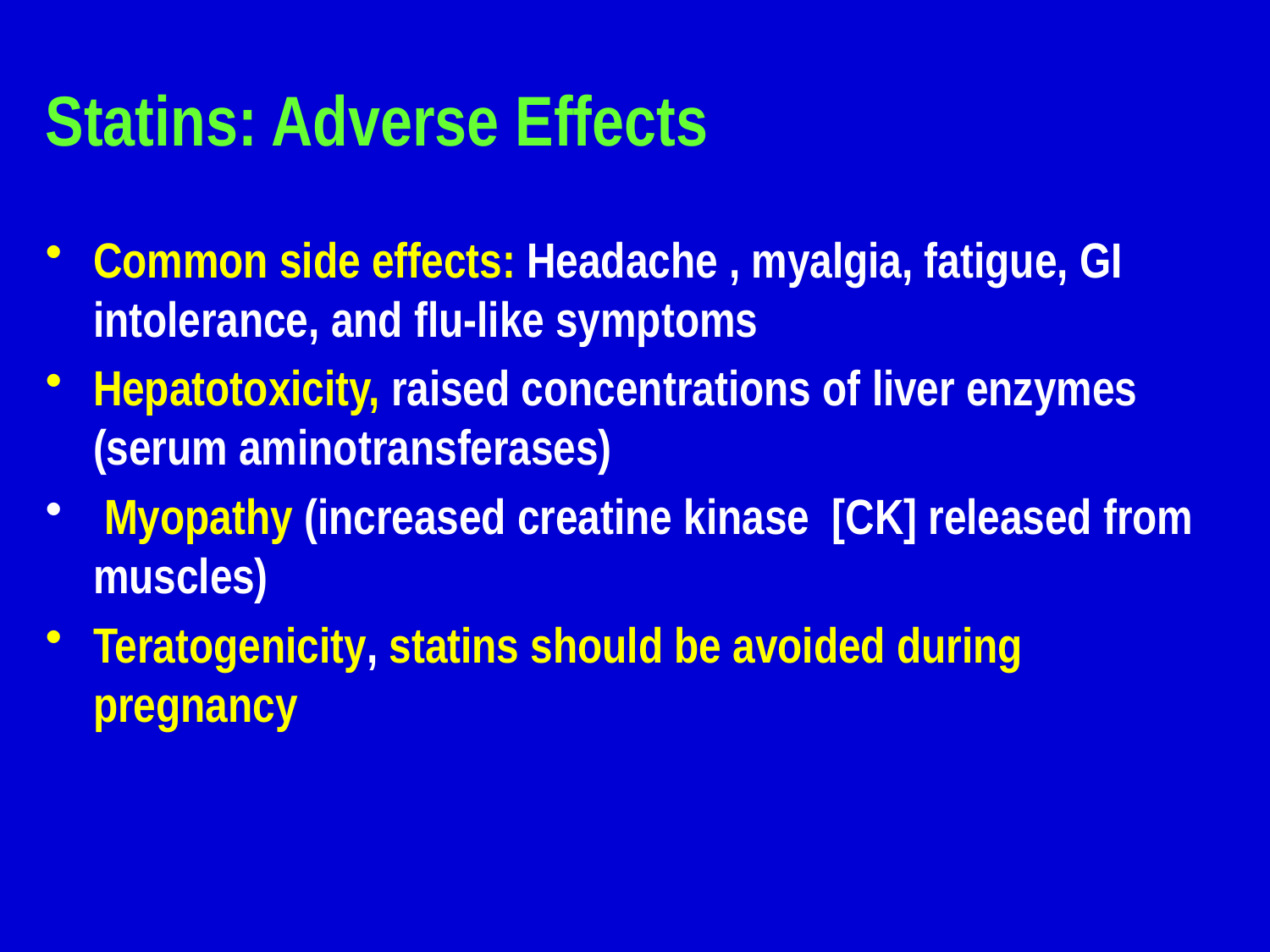

# Statins: Adverse Effects
Common side effects: Headache , myalgia, fatigue, GI intolerance, and flu-like symptoms
Hepatotoxicity, raised concentrations of liver enzymes (serum aminotransferases)
 Myopathy (increased creatine kinase  [CK] released from muscles)
Teratogenicity, statins should be avoided during pregnancy